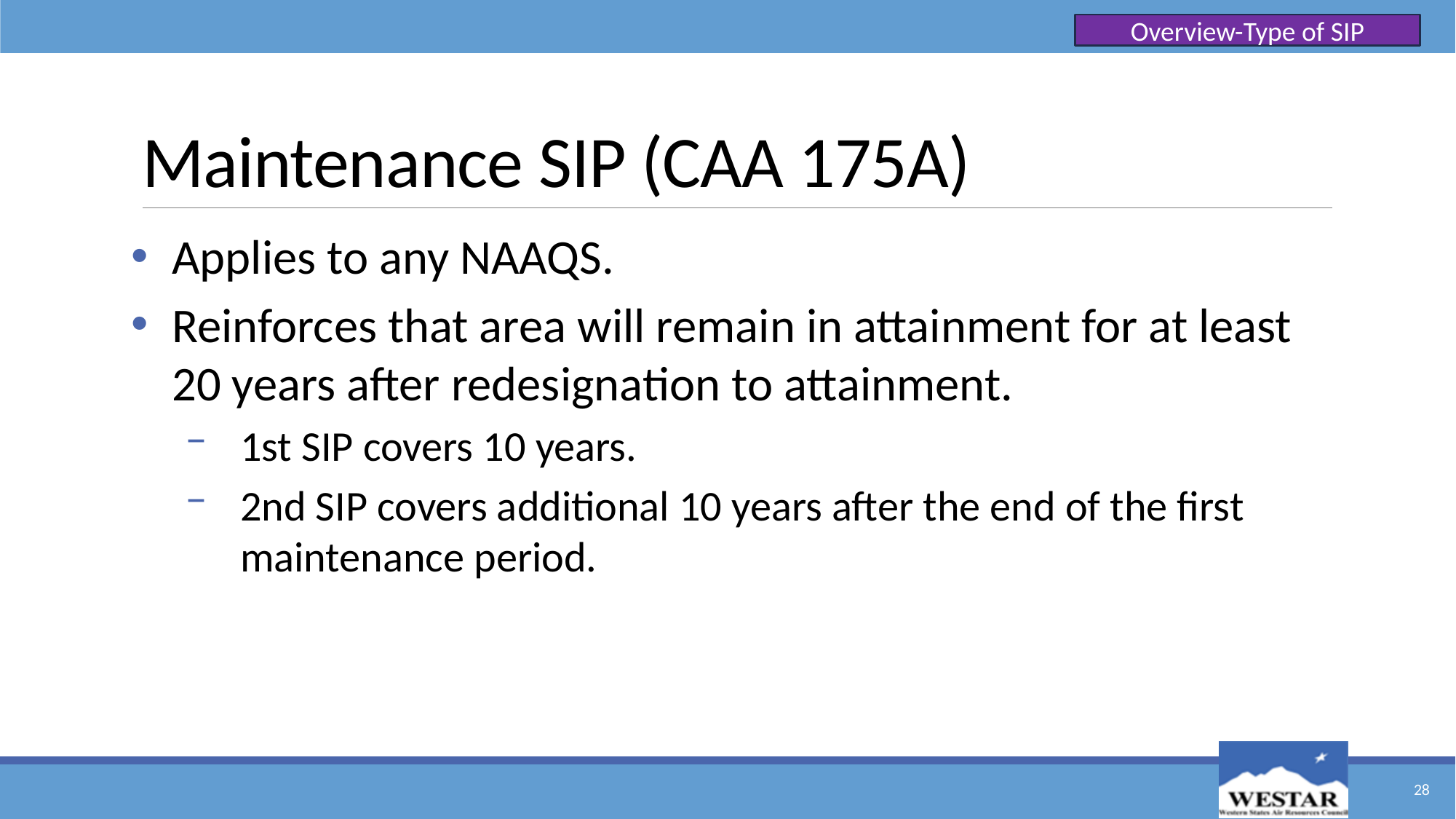

Overview-Type of SIP
# Maintenance SIP (CAA 175A)
Applies to any NAAQS.
Reinforces that area will remain in attainment for at least 20 years after redesignation to attainment.
1st SIP covers 10 years.
2nd SIP covers additional 10 years after the end of the first maintenance period.

28